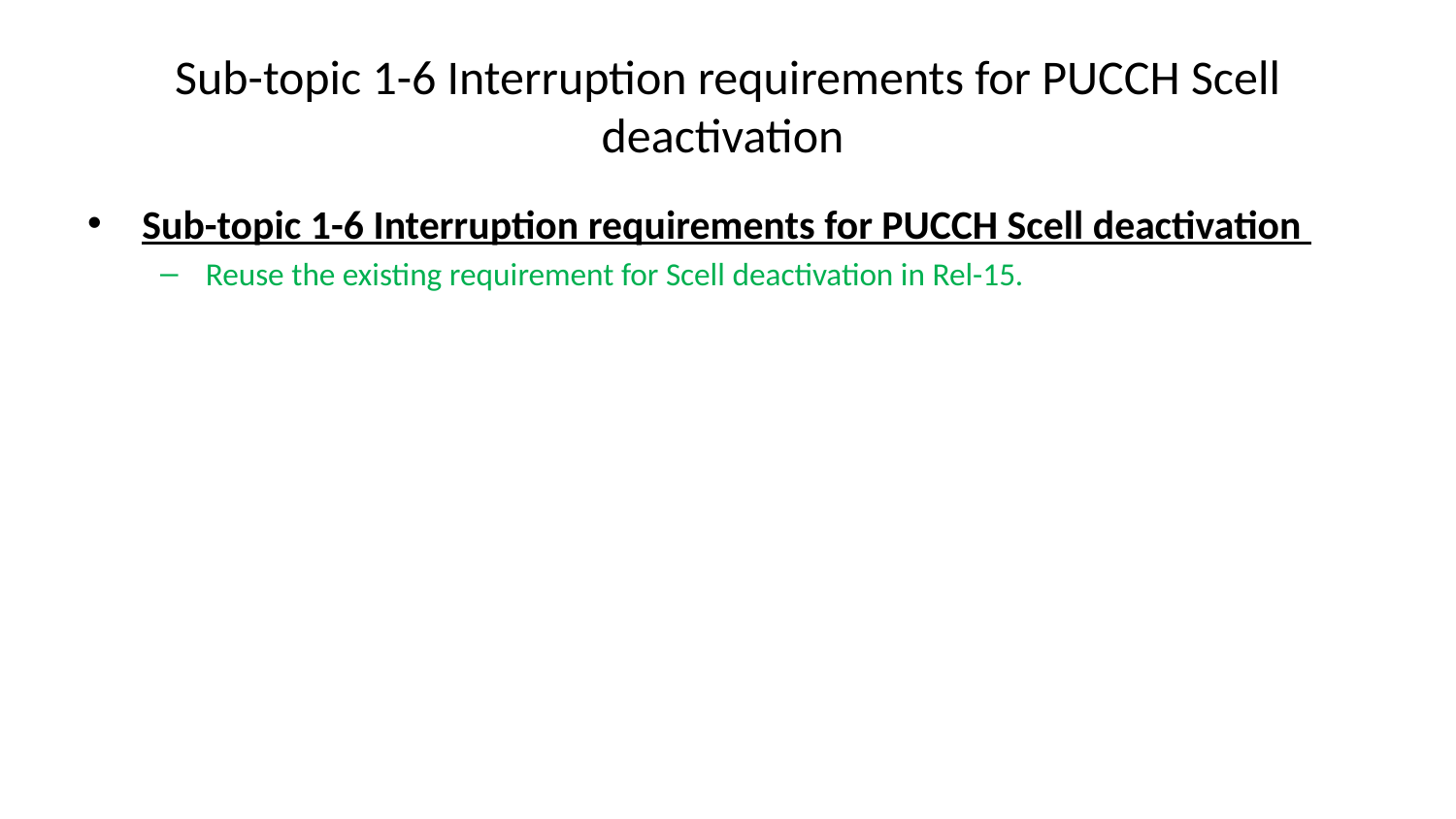

# Sub-topic 1-6 Interruption requirements for PUCCH Scell deactivation
Sub-topic 1-6 Interruption requirements for PUCCH Scell deactivation
Reuse the existing requirement for Scell deactivation in Rel-15.